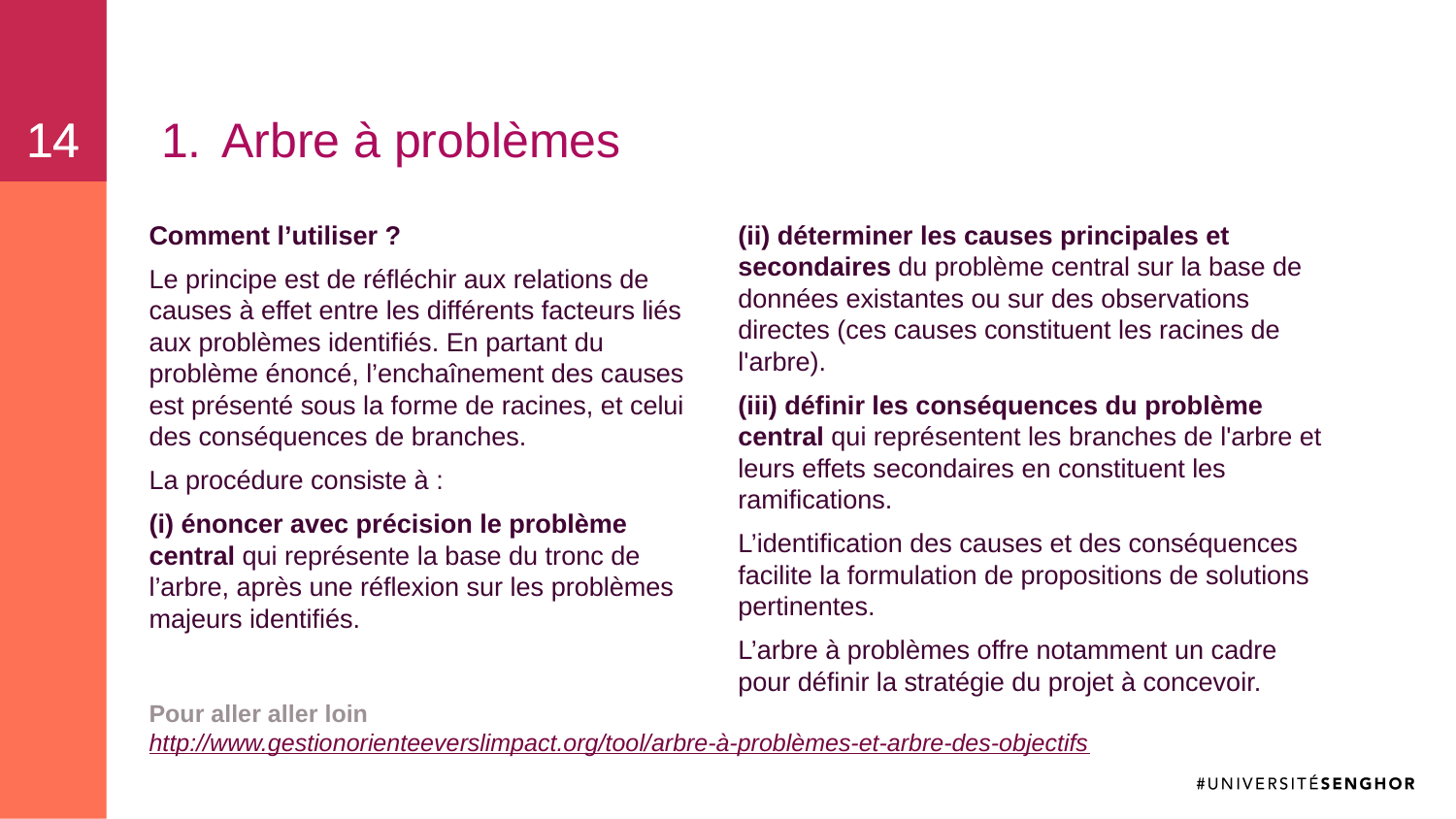

14
14
# Arbre à problèmes
Comment l’utiliser ?
Le principe est de réfléchir aux relations de causes à effet entre les différents facteurs liés aux problèmes identifiés. En partant du problème énoncé, l’enchaînement des causes est présenté sous la forme de racines, et celui des conséquences de branches.
La procédure consiste à :
(i) énoncer avec précision le problème central qui représente la base du tronc de l’arbre, après une réflexion sur les problèmes majeurs identifiés.
(ii) déterminer les causes principales et secondaires du problème central sur la base de données existantes ou sur des observations directes (ces causes constituent les racines de l'arbre).
(iii) définir les conséquences du problème central qui représentent les branches de l'arbre et leurs effets secondaires en constituent les ramifications.
L’identification des causes et des conséquences facilite la formulation de propositions de solutions pertinentes.
L’arbre à problèmes offre notamment un cadre pour définir la stratégie du projet à concevoir.

Pour aller aller loin
http://www.gestionorienteeverslimpact.org/tool/arbre-à-problèmes-et-arbre-des-objectifs